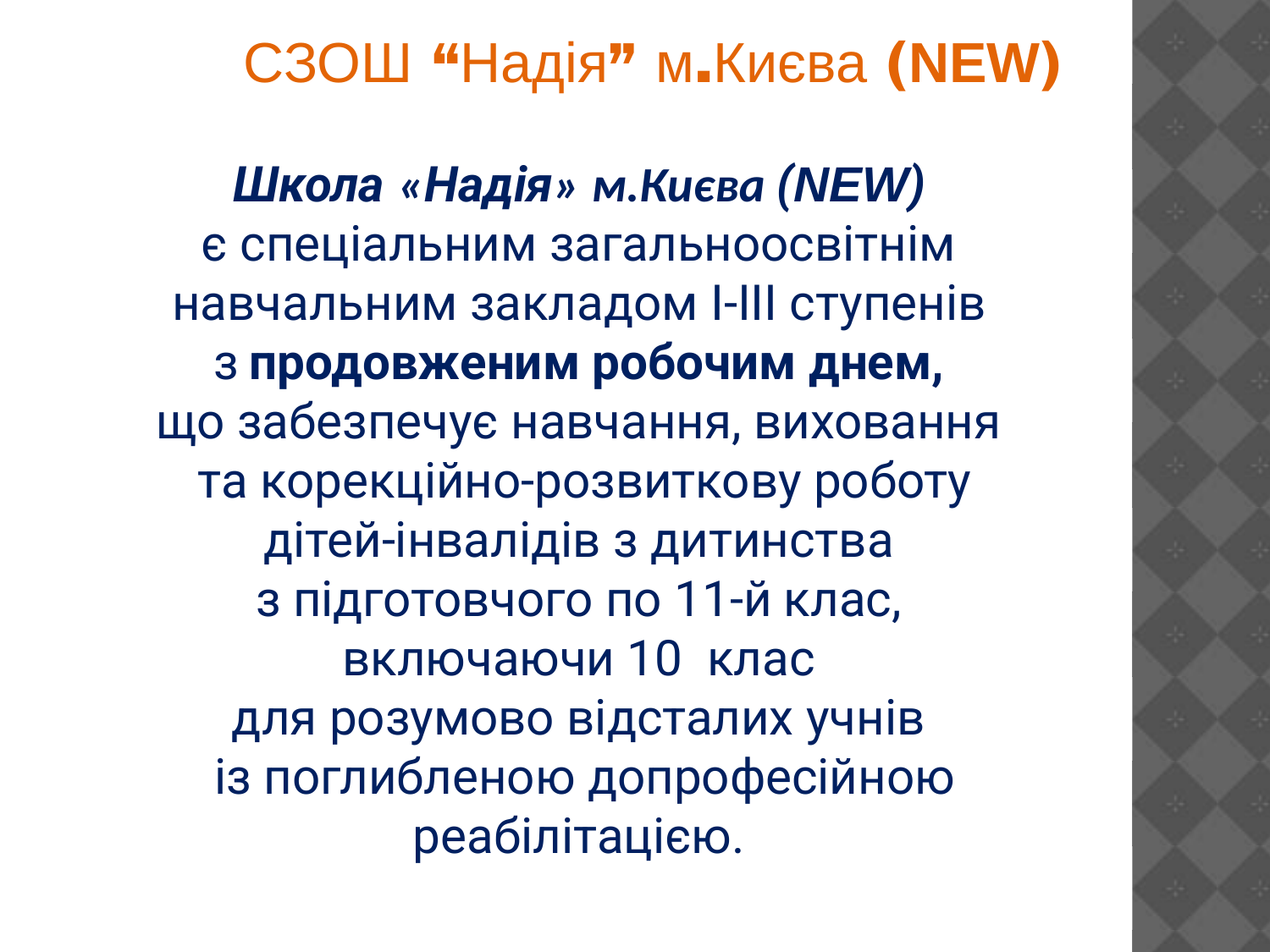

СЗОШ “Надія” м.Києва (NEW)
Школа «Надія» м.Києва (NEW)
є спеціальним загальноосвітнім
навчальним закладом I-III ступенів
з продовженим робочим днем,
що забезпечує навчання, виховання
та корекційно-розвиткову роботу дітей-інвалідів з дитинства
з підготовчого по 11-й клас,
включаючи 10  клас
для розумово відсталих учнів
із поглибленою допрофесійною реабілітацією.